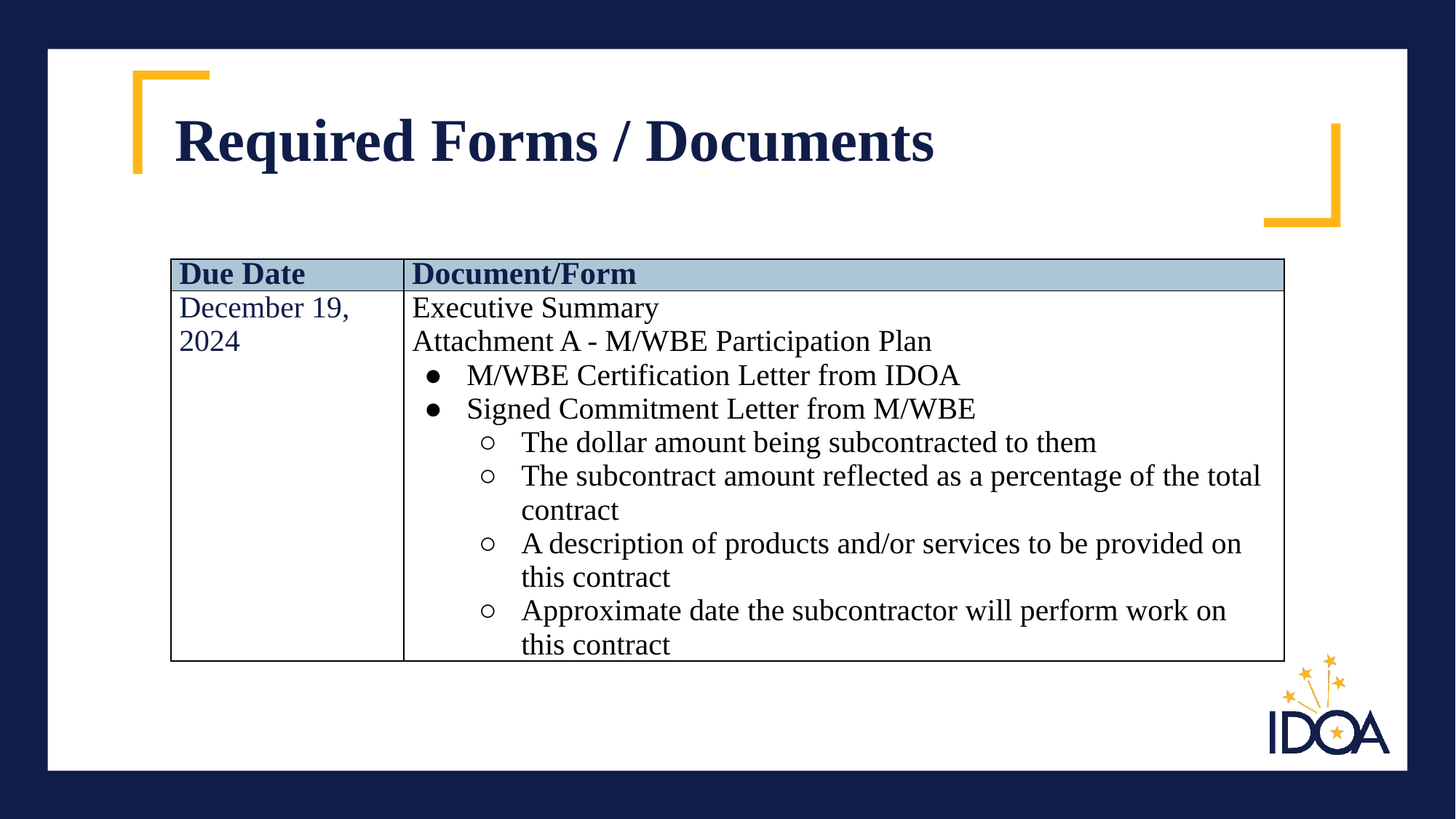

# Required Forms / Documents
| Due Date | Document/Form |
| --- | --- |
| December 19, 2024 | Executive Summary Attachment A - M/WBE Participation Plan M/WBE Certification Letter from IDOA Signed Commitment Letter from M/WBE The dollar amount being subcontracted to them The subcontract amount reflected as a percentage of the total contract A description of products and/or services to be provided on this contract Approximate date the subcontractor will perform work on this contract |